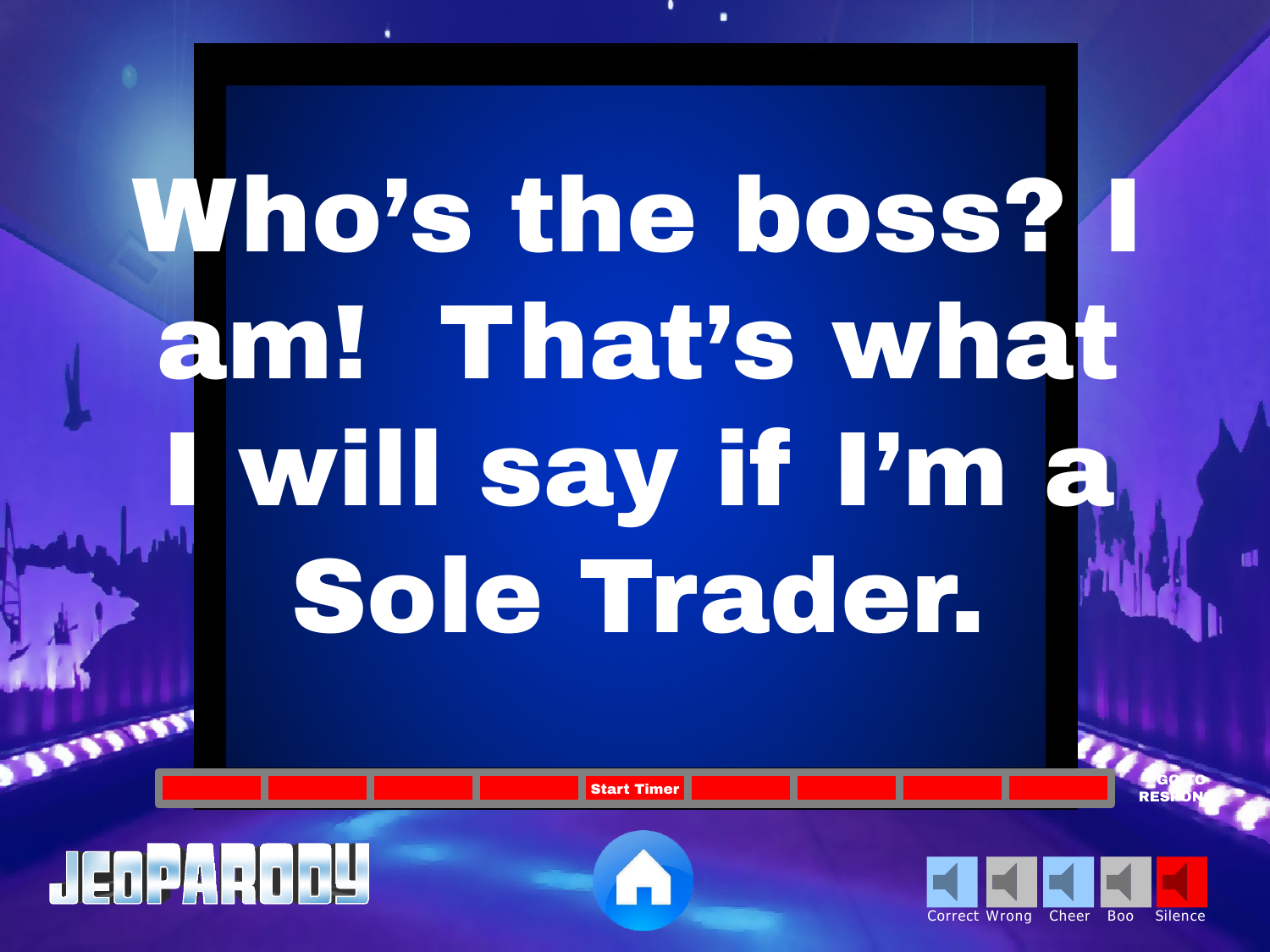

Who’s the boss? I am!  That’s what I will say if I’m a Sole Trader.